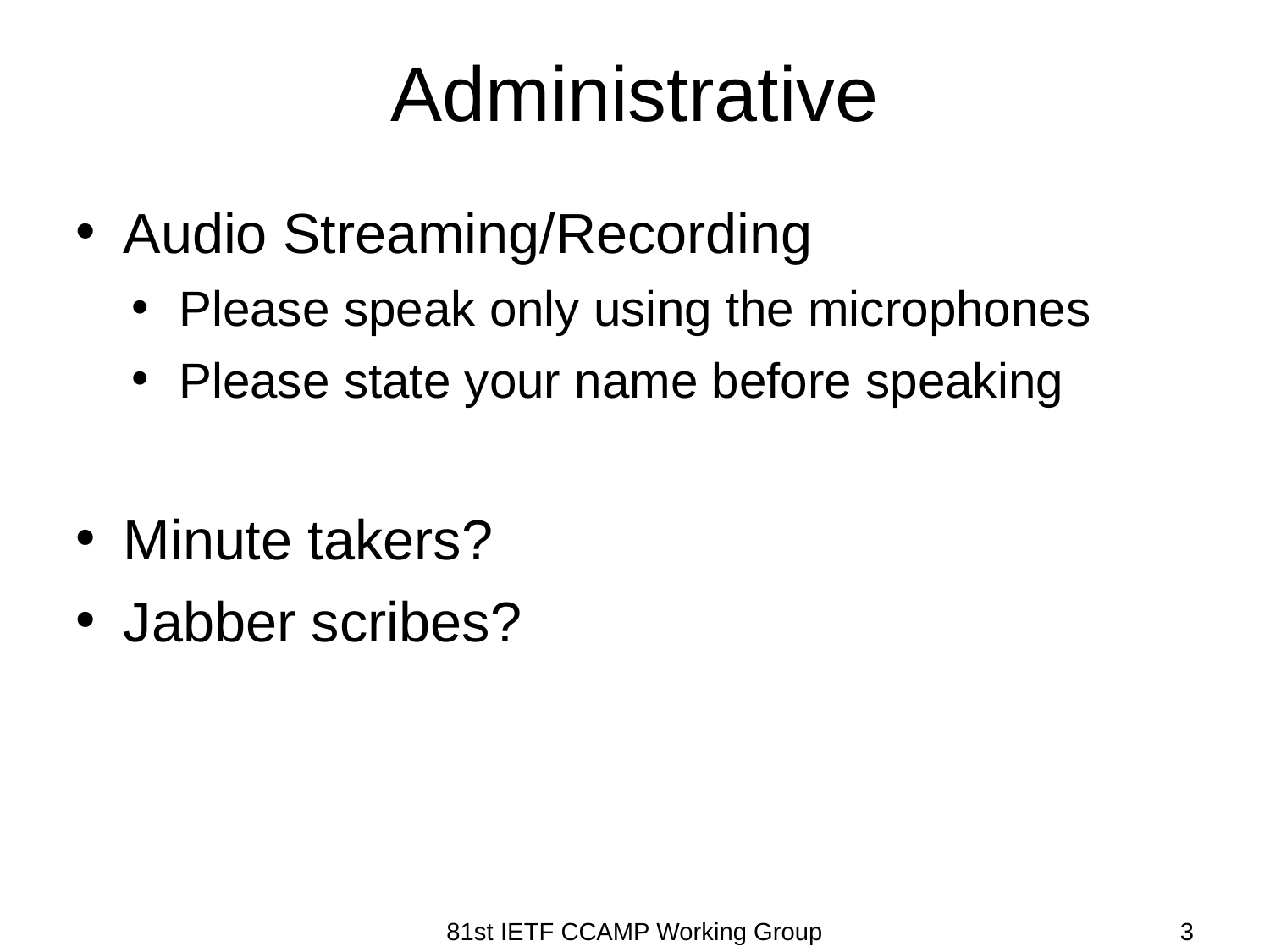

# Administrative
Audio Streaming/Recording
Please speak only using the microphones
Please state your name before speaking

Minute takers?
Jabber scribes?
81st IETF CCAMP Working Group
3